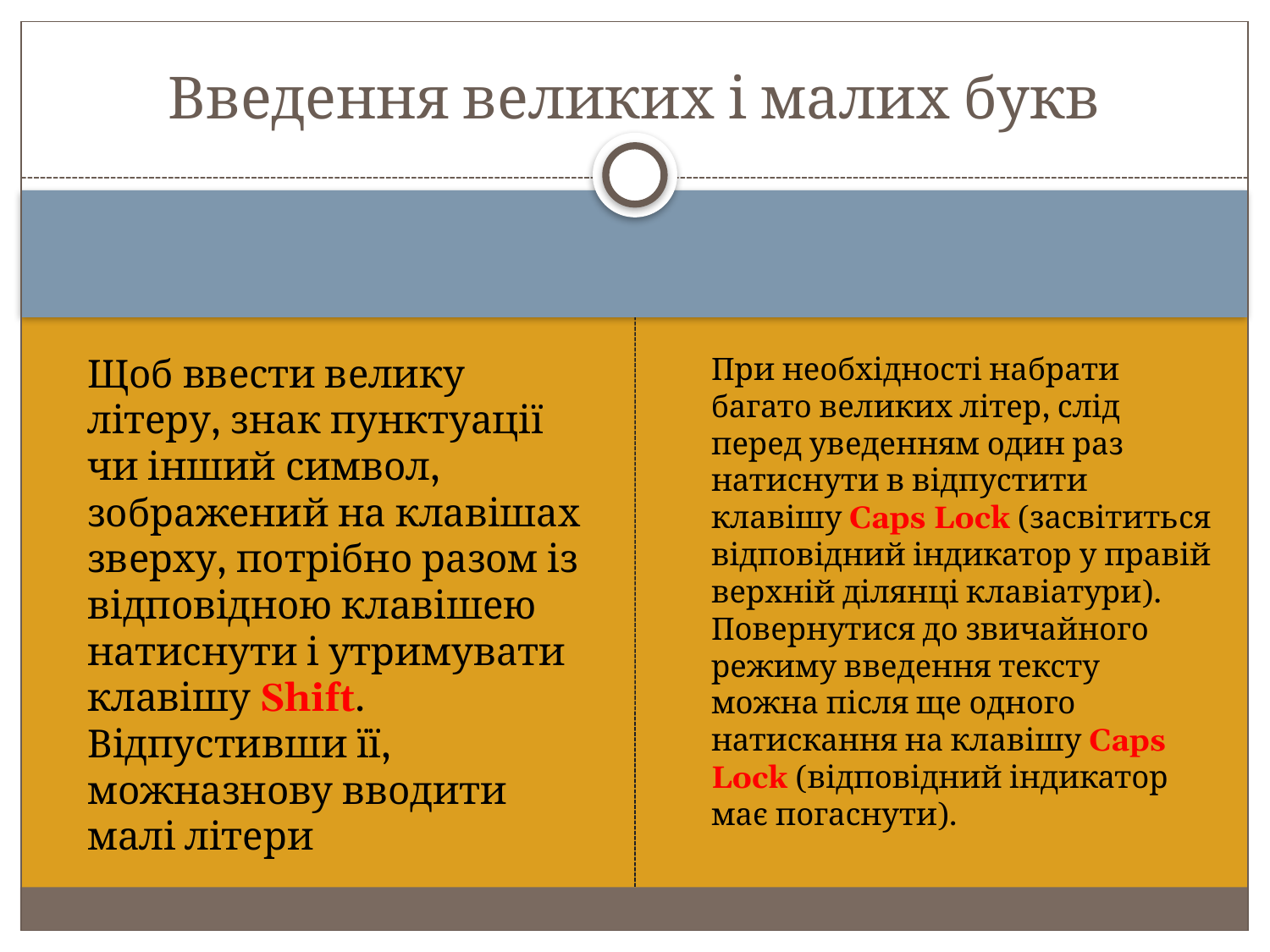

# Введення великих і малих букв
	Щоб ввести велику літеру, знак пунктуації чи інший символ, зображений на клавішах зверху, потрібно разом із відповідною клавішею натиснути і утримувати клавішу Shift. Відпустивши її, можназнову вводити малі літери
	При необхідності набрати багато великих літер, слід перед уведенням один раз натиснути в відпустити клавішу Caps Lock (засвітиться відповідний індикатор у правій верхній ділянці клавіатури).  Повернутися до звичайного режиму введення тексту можна після ще одного натискання на клавішу Caps Lock (відповідний індикатор має погаснути).